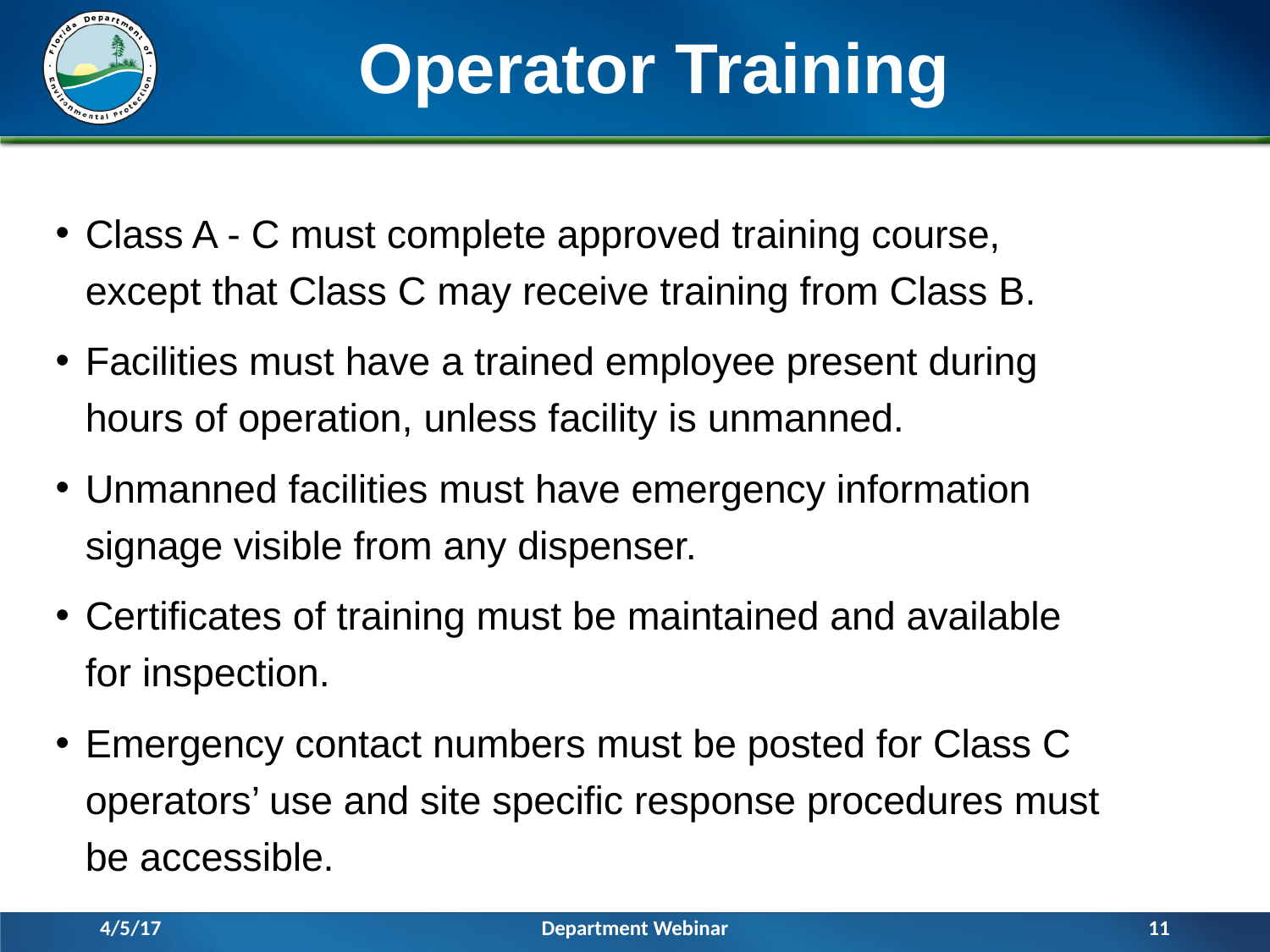

# Operator Training
Class A - C must complete approved training course, except that Class C may receive training from Class B.
Facilities must have a trained employee present during hours of operation, unless facility is unmanned.
Unmanned facilities must have emergency information signage visible from any dispenser.
Certificates of training must be maintained and available for inspection.
Emergency contact numbers must be posted for Class C operators’ use and site specific response procedures must be accessible.

4/5/17
Department Webinar
11